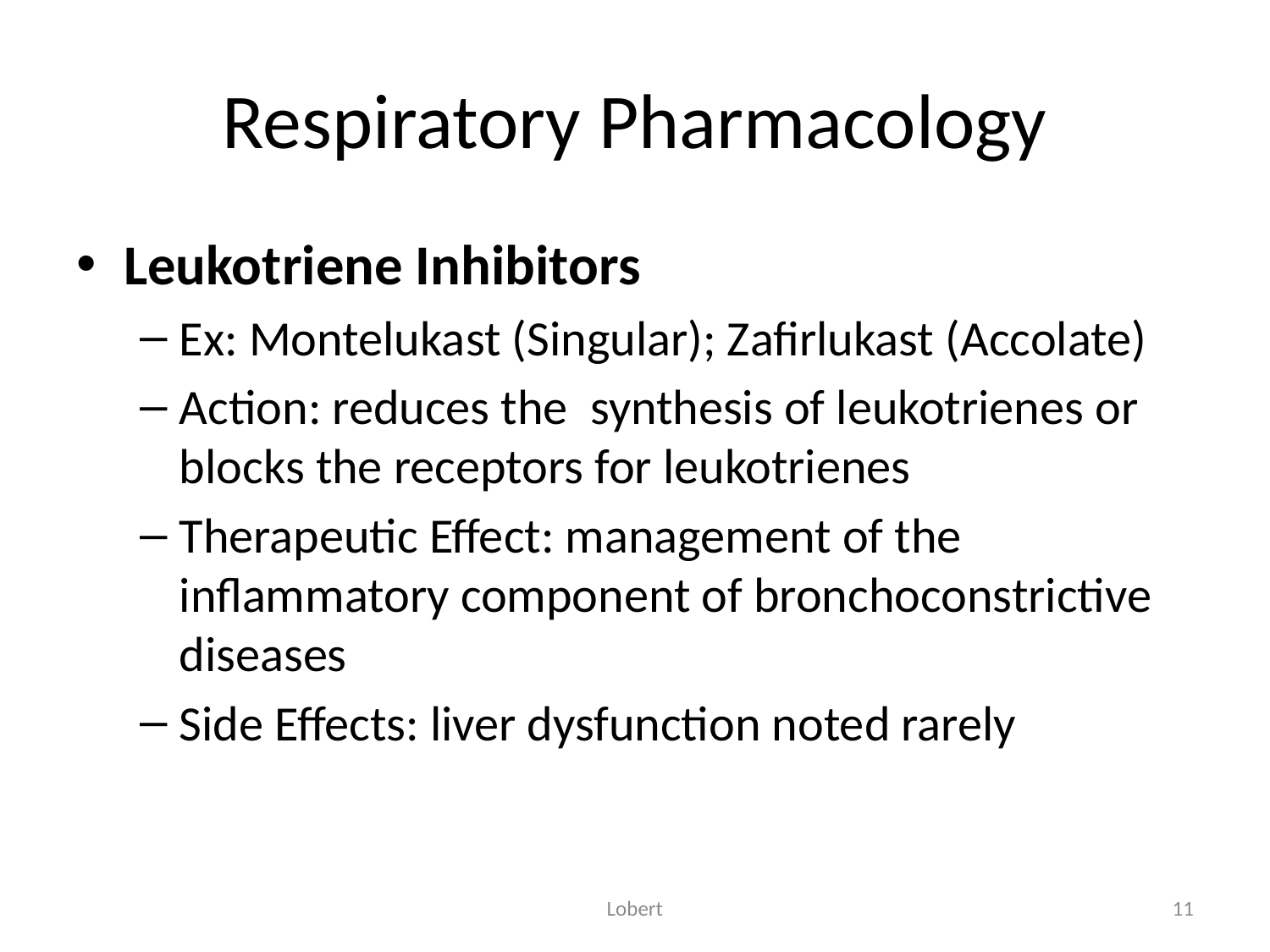

# Respiratory Pharmacology
Leukotriene Inhibitors
Ex: Montelukast (Singular); Zafirlukast (Accolate)
Action: reduces the  synthesis of leukotrienes or blocks the receptors for leukotrienes
Therapeutic Effect: management of the inflammatory component of bronchoconstrictive diseases
Side Effects: liver dysfunction noted rarely

Lobert
11